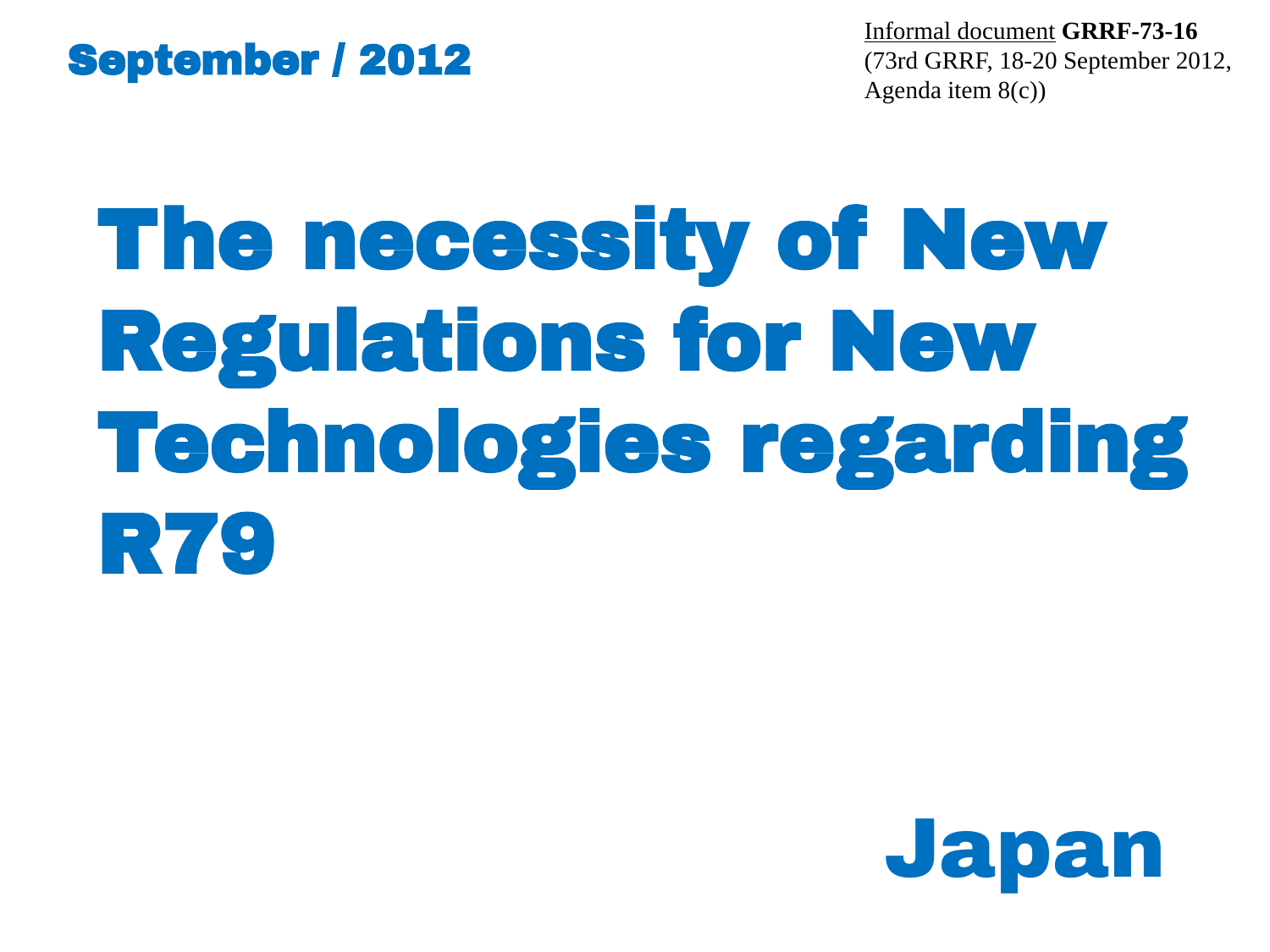

Informal document GRRF-73-16
(73rd GRRF, 18-20 September 2012,
Agenda item 8(c))
September / 2012
The necessity of New Regulations for New Technologies regarding R79
Japan